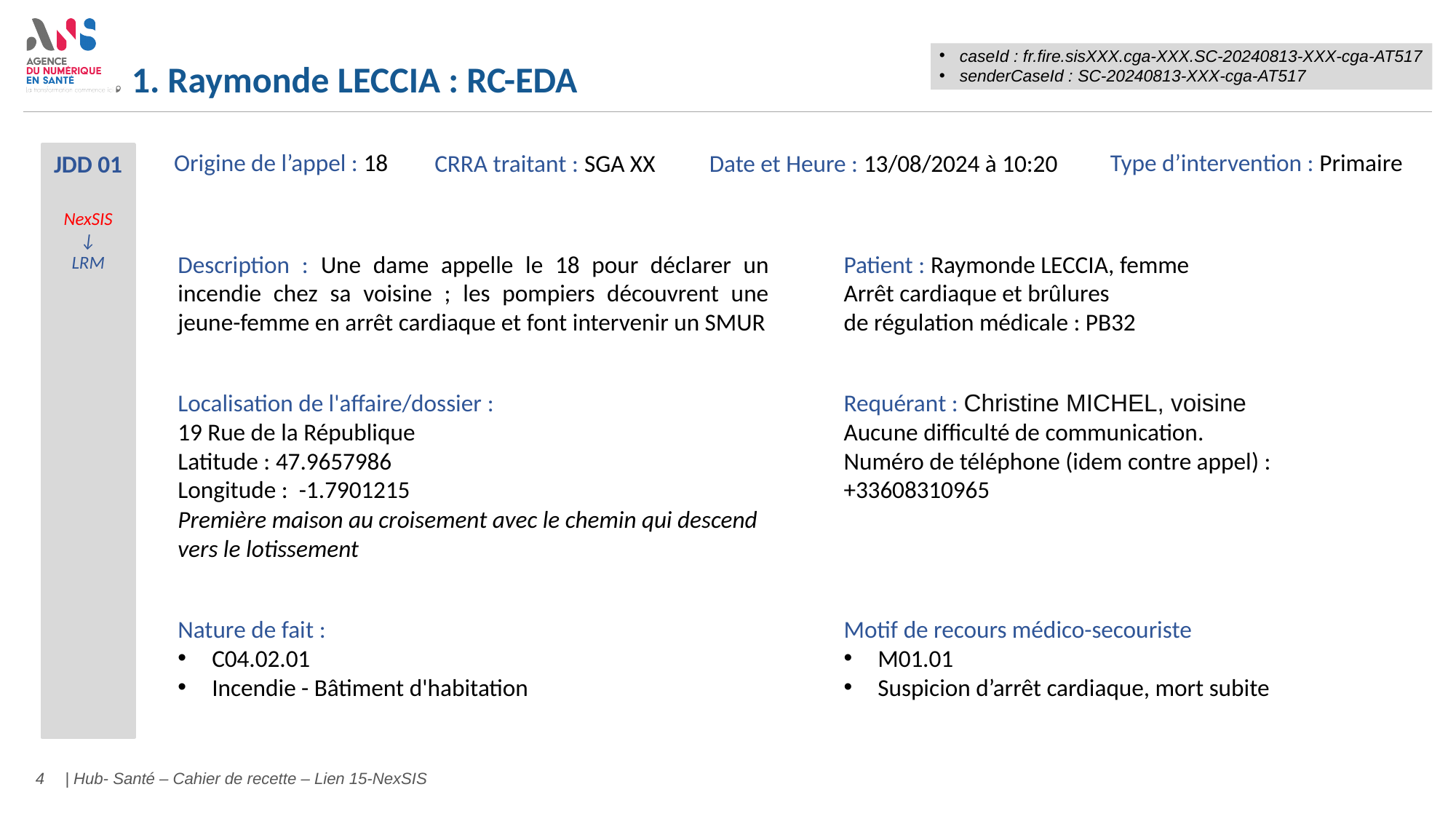

# 1. Raymonde LECCIA : RC-EDA
caseId : fr.fire.sisXXX.cga-XXX.SC-20240813-XXX-cga-AT517
senderCaseId : SC-20240813-XXX-cga-AT517
Origine de l’appel : 18
Type d’intervention : Primaire
Date et Heure : 13/08/2024 à 10:20
CRRA traitant : SGA XX
JDD 01

NexSIS
↓
LRM
Description : Une dame appelle le 18 pour déclarer un incendie chez sa voisine ; les pompiers découvrent une jeune-femme en arrêt cardiaque et font intervenir un SMUR
Patient : Raymonde LECCIA, femme
Arrêt cardiaque et brûlures
de régulation médicale : PB32
Localisation de l'affaire/dossier :
19 Rue de la République
Latitude : 47.9657986
Longitude :  -1.7901215
Première maison au croisement avec le chemin qui descend vers le lotissement
Requérant : Christine MICHEL, voisine
Aucune difficulté de communication.
Numéro de téléphone (idem contre appel) : +33608310965
Nature de fait :
C04.02.01
Incendie - Bâtiment d'habitation
Motif de recours médico-secouriste
M01.01
Suspicion d’arrêt cardiaque, mort subite
4
| Hub- Santé – Cahier de recette – Lien 15-NexSIS